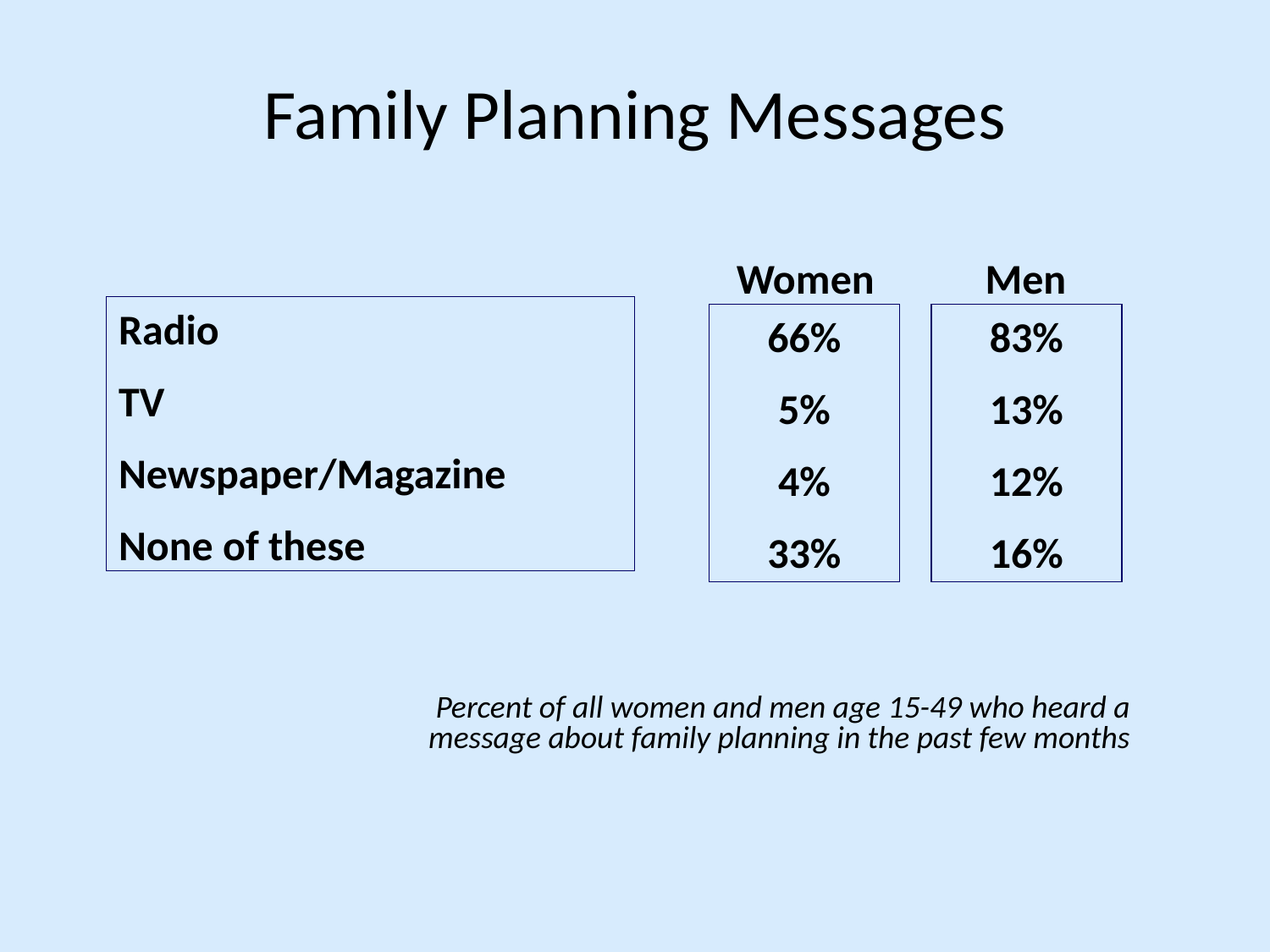

# Family Planning Messages
Women
Men
Radio
TV
Newspaper/Magazine
None of these
66%
5%
4%
33%
83%
13%
12%
16%
Percent of all women and men age 15-49 who heard a message about family planning in the past few months